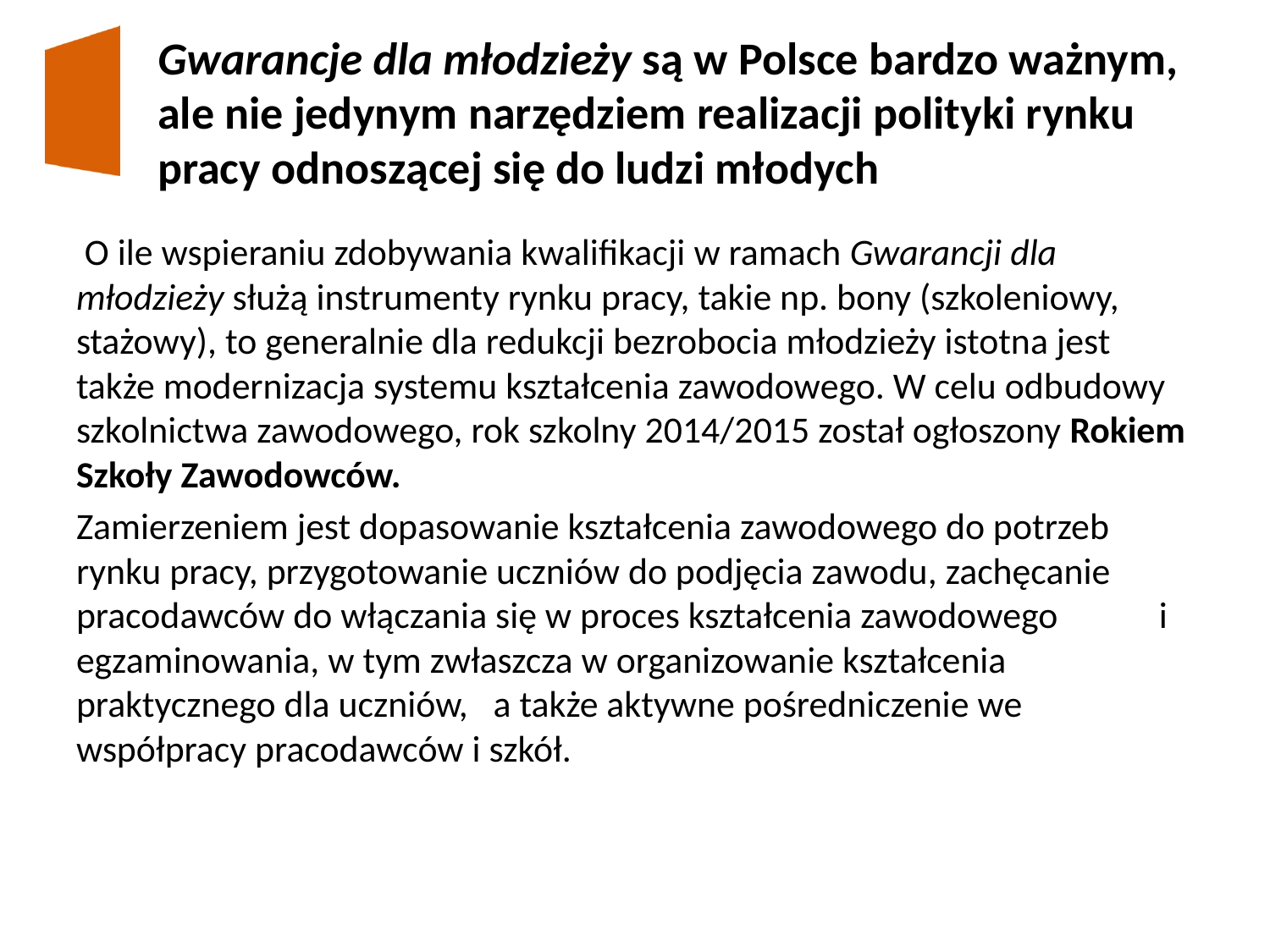

# Gwarancje dla młodzieży są w Polsce bardzo ważnym, ale nie jedynym narzędziem realizacji polityki rynku pracy odnoszącej się do ludzi młodych
 O ile wspieraniu zdobywania kwalifikacji w ramach Gwarancji dla młodzieży służą instrumenty rynku pracy, takie np. bony (szkoleniowy, stażowy), to generalnie dla redukcji bezrobocia młodzieży istotna jest także modernizacja systemu kształcenia zawodowego. W celu odbudowy szkolnictwa zawodowego, rok szkolny 2014/2015 został ogłoszony Rokiem Szkoły Zawodowców.
Zamierzeniem jest dopasowanie kształcenia zawodowego do potrzeb rynku pracy, przygotowanie uczniów do podjęcia zawodu, zachęcanie pracodawców do włączania się w proces kształcenia zawodowego            i egzaminowania, w tym zwłaszcza w organizowanie kształcenia praktycznego dla uczniów,   a także aktywne pośredniczenie we współpracy pracodawców i szkół.